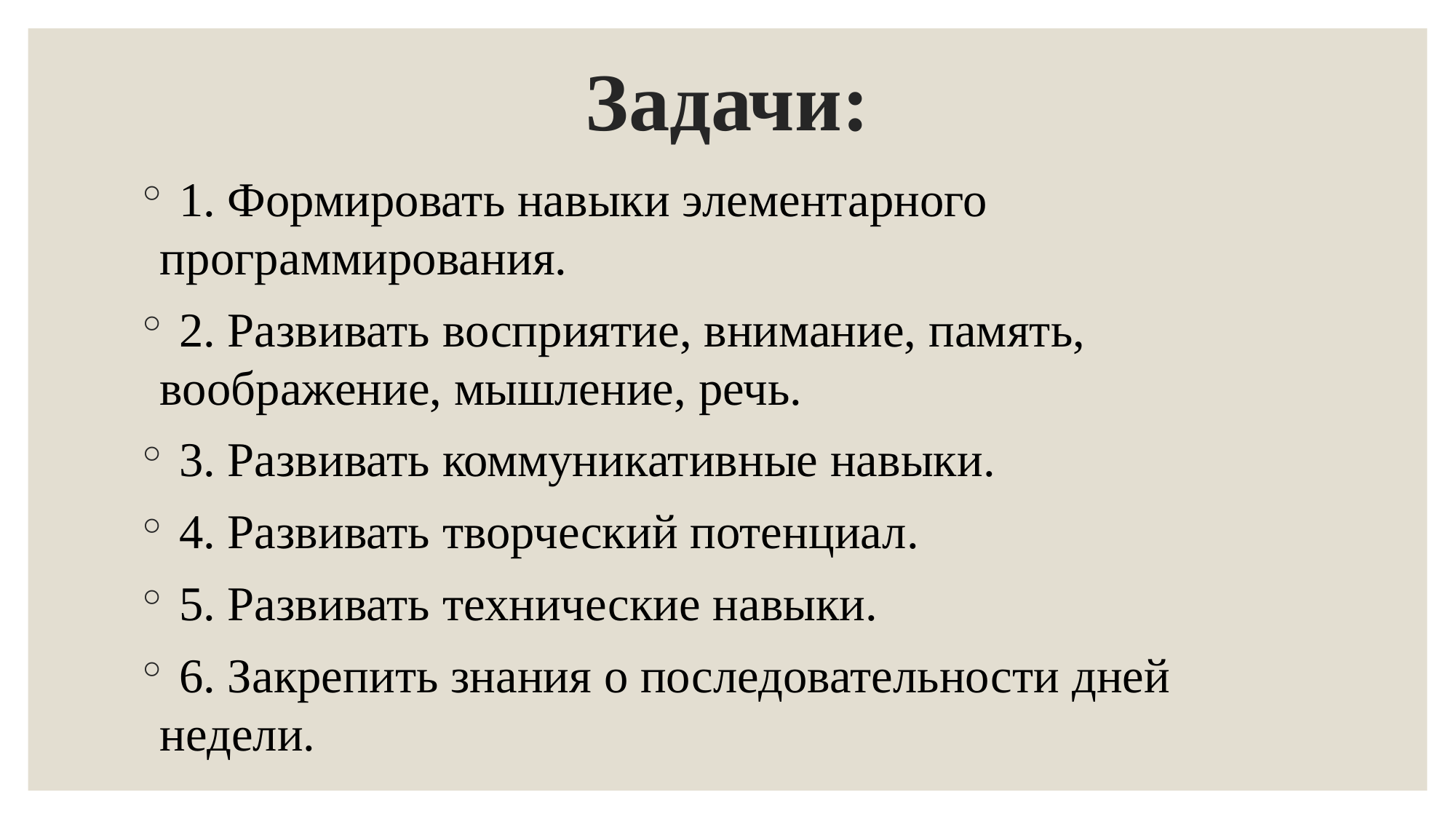

# Задачи:
 1. Формировать навыки элементарного программирования.
 2. Развивать восприятие, внимание, память, воображение, мышление, речь.
 3. Развивать коммуникативные навыки.
 4. Развивать творческий потенциал.
 5. Развивать технические навыки.
 6. Закрепить знания о последовательности дней недели.